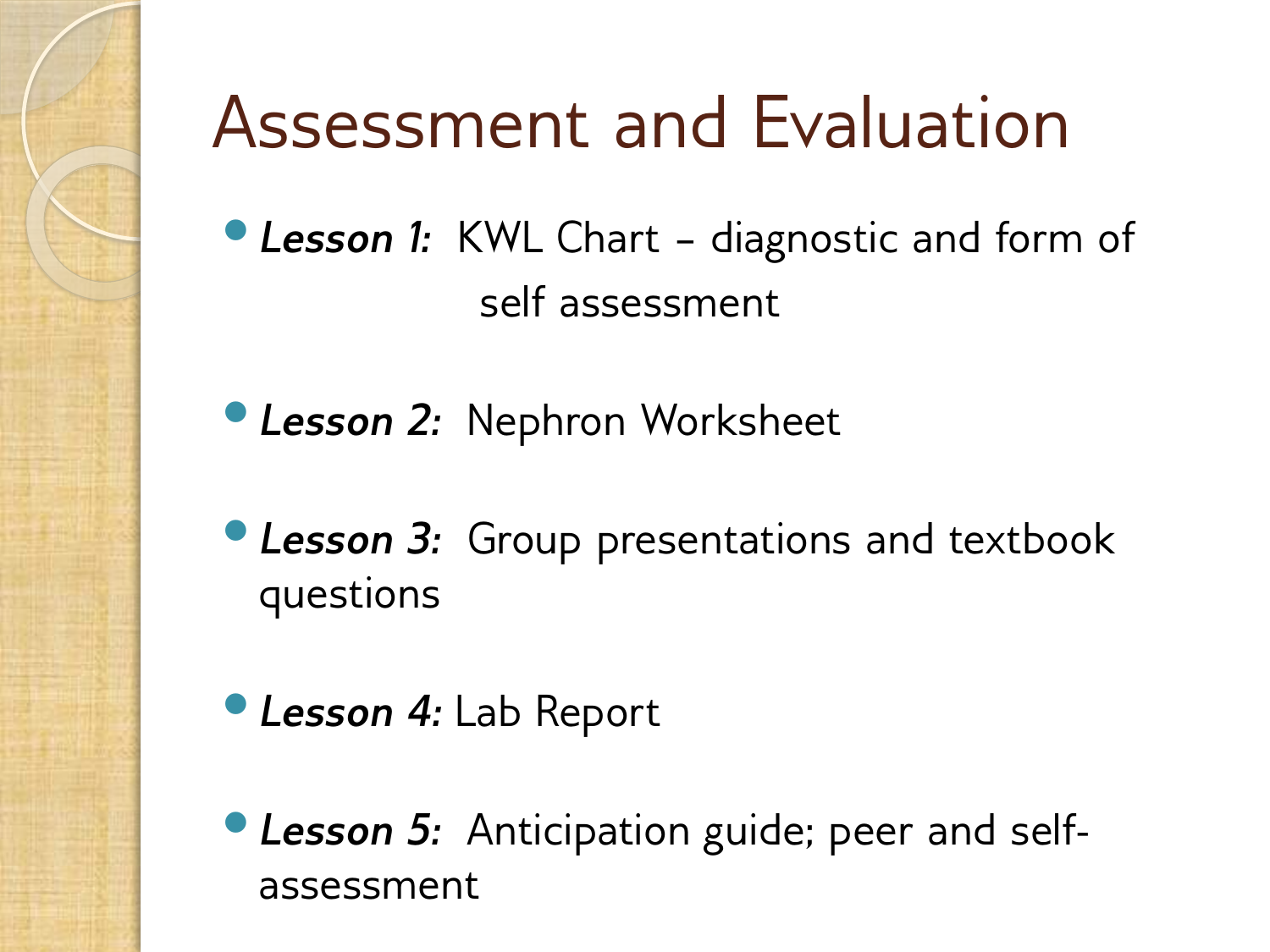

# Assessment and Evaluation
Lesson 1:  KWL Chart – diagnostic and form of
                   self assessment
Lesson 2:  Nephron Worksheet
Lesson 3:  Group presentations and textbook 			questions
Lesson 4: Lab Report
Lesson 5:  Anticipation guide; peer and self-			assessment